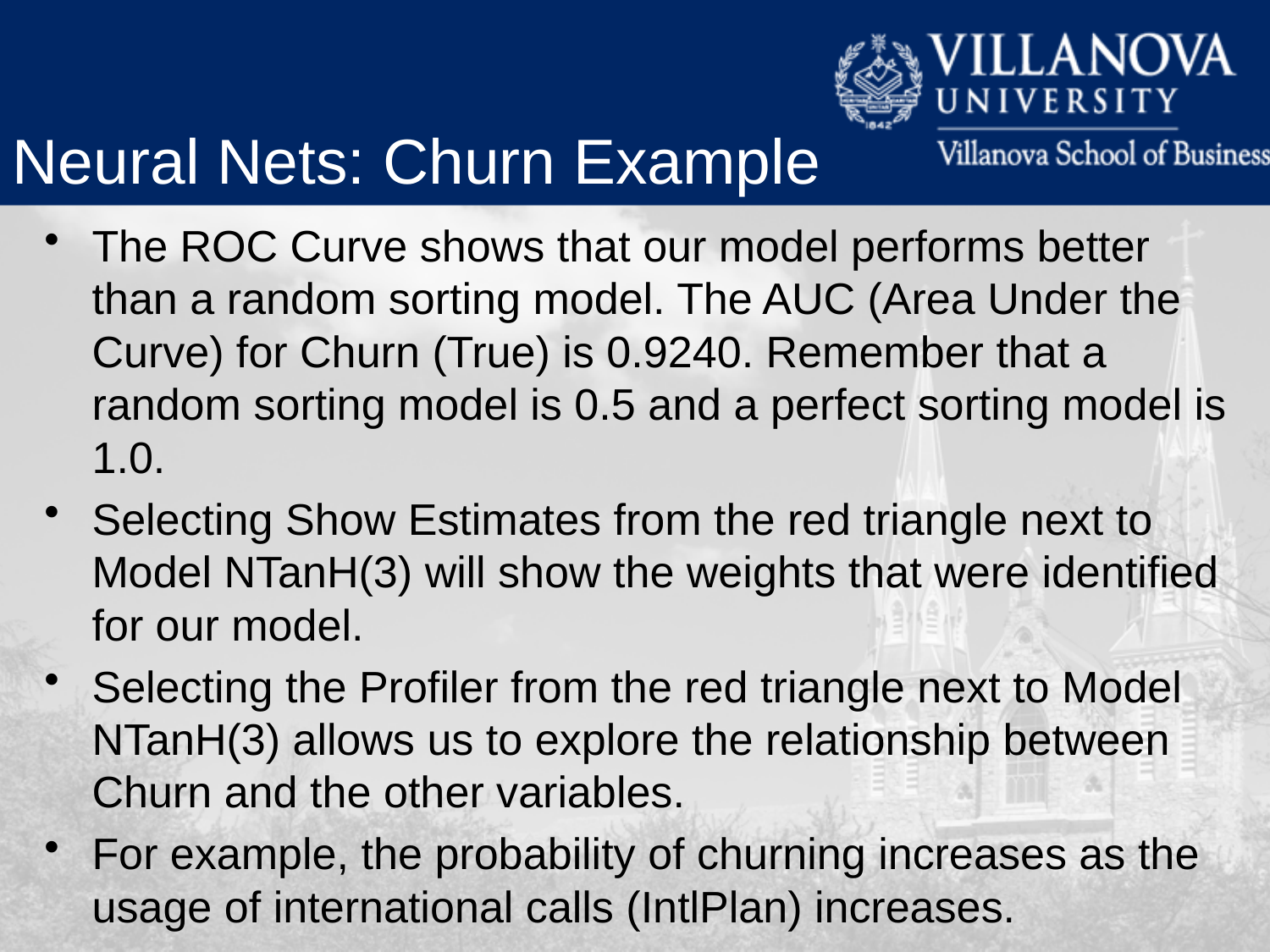

Neural Nets: Churn Example
The ROC Curve shows that our model performs better than a random sorting model. The AUC (Area Under the Curve) for Churn (True) is 0.9240. Remember that a random sorting model is 0.5 and a perfect sorting model is 1.0.
Selecting Show Estimates from the red triangle next to Model NTanH(3) will show the weights that were identified for our model.
Selecting the Profiler from the red triangle next to Model NTanH(3) allows us to explore the relationship between Churn and the other variables.
For example, the probability of churning increases as the usage of international calls (IntlPlan) increases.